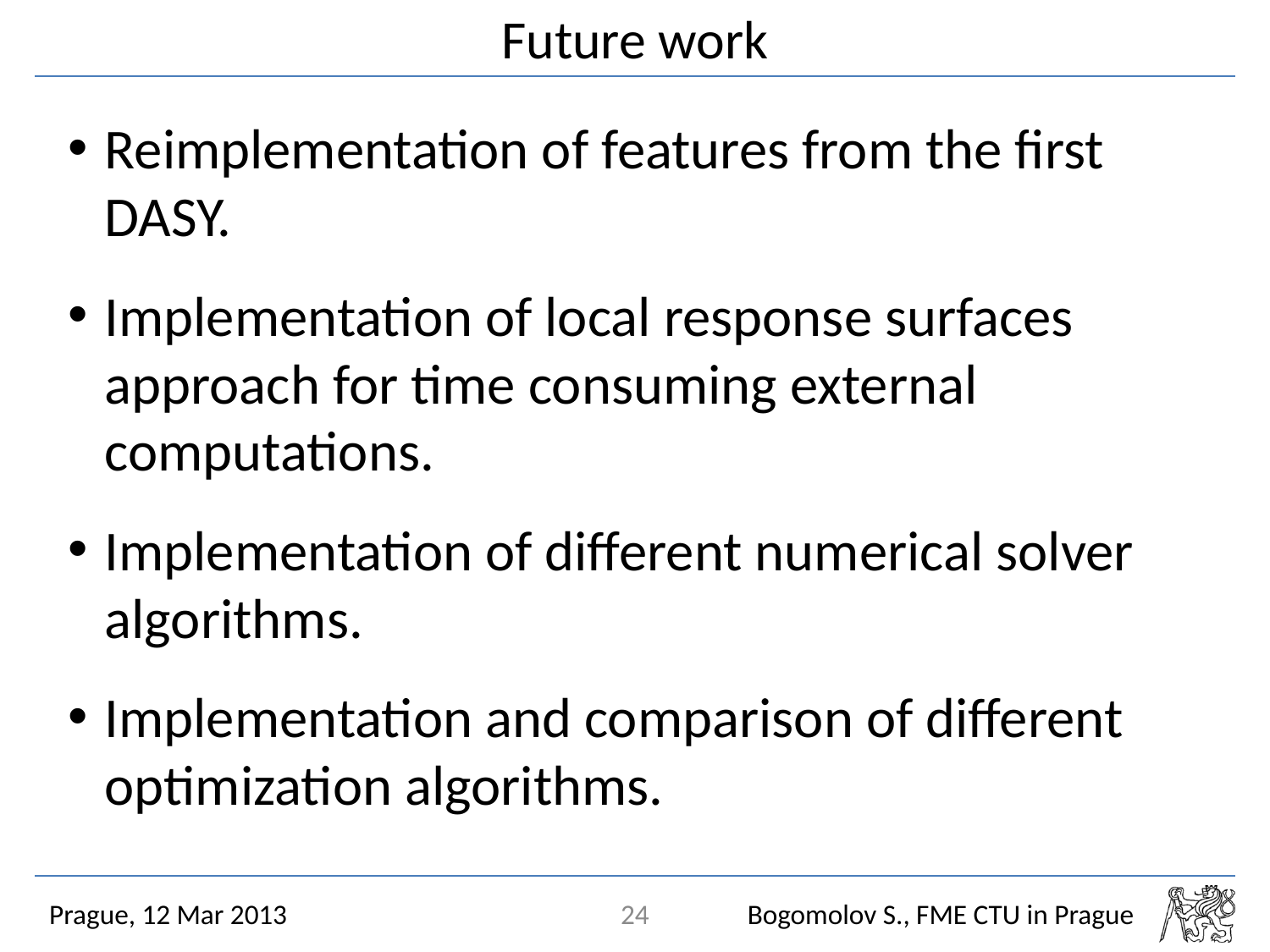

# Future work
Reimplementation of features from the first DASY.
Implementation of local response surfaces approach for time consuming external computations.
Implementation of different numerical solver algorithms.
Implementation and comparison of different optimization algorithms.
24